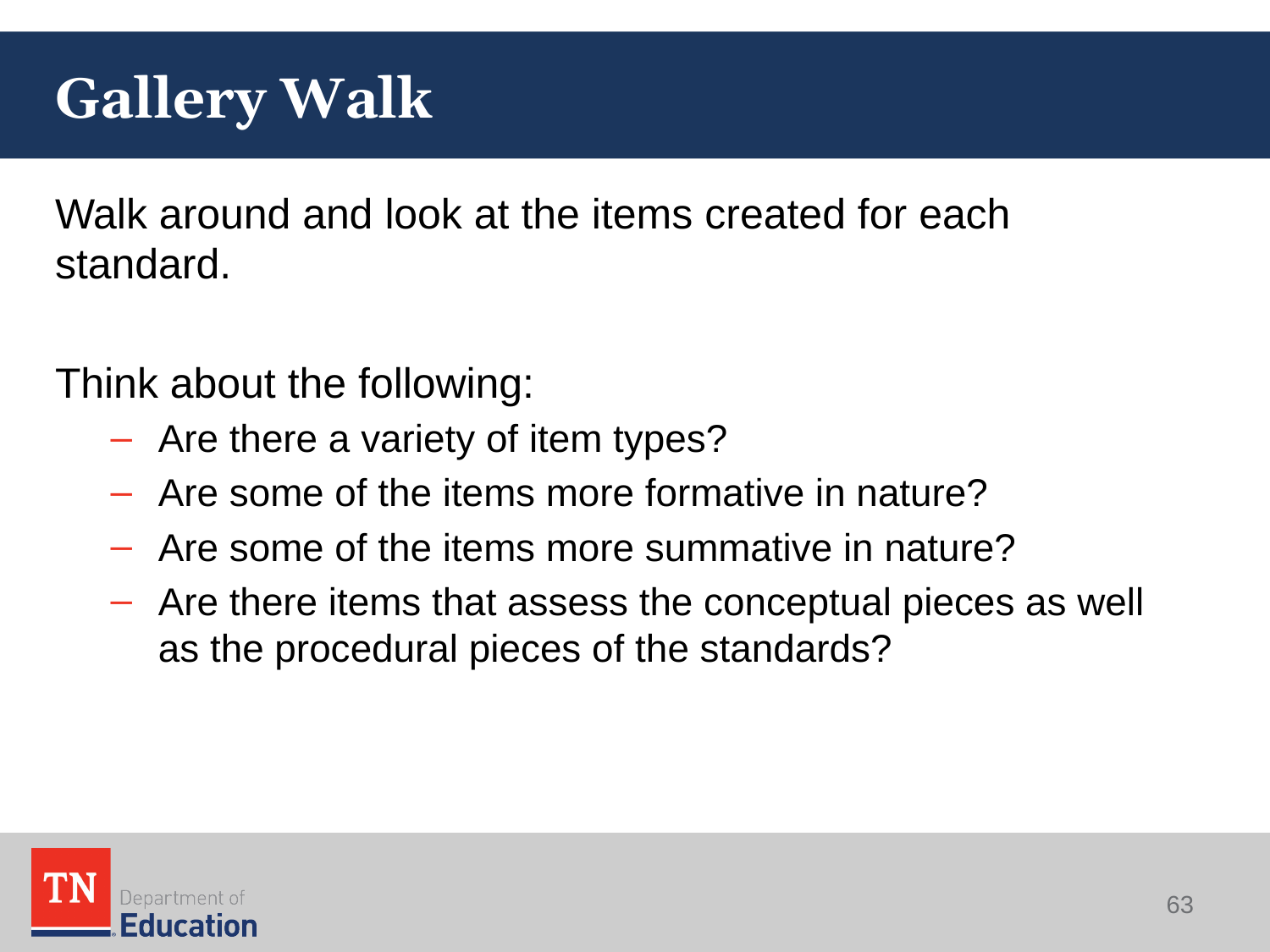

# Gallery Walk
Walk around and look at the items created for each standard.

Think about the following:
Are there a variety of item types?
Are some of the items more formative in nature?
Are some of the items more summative in nature?
Are there items that assess the conceptual pieces as well as the procedural pieces of the standards?
63